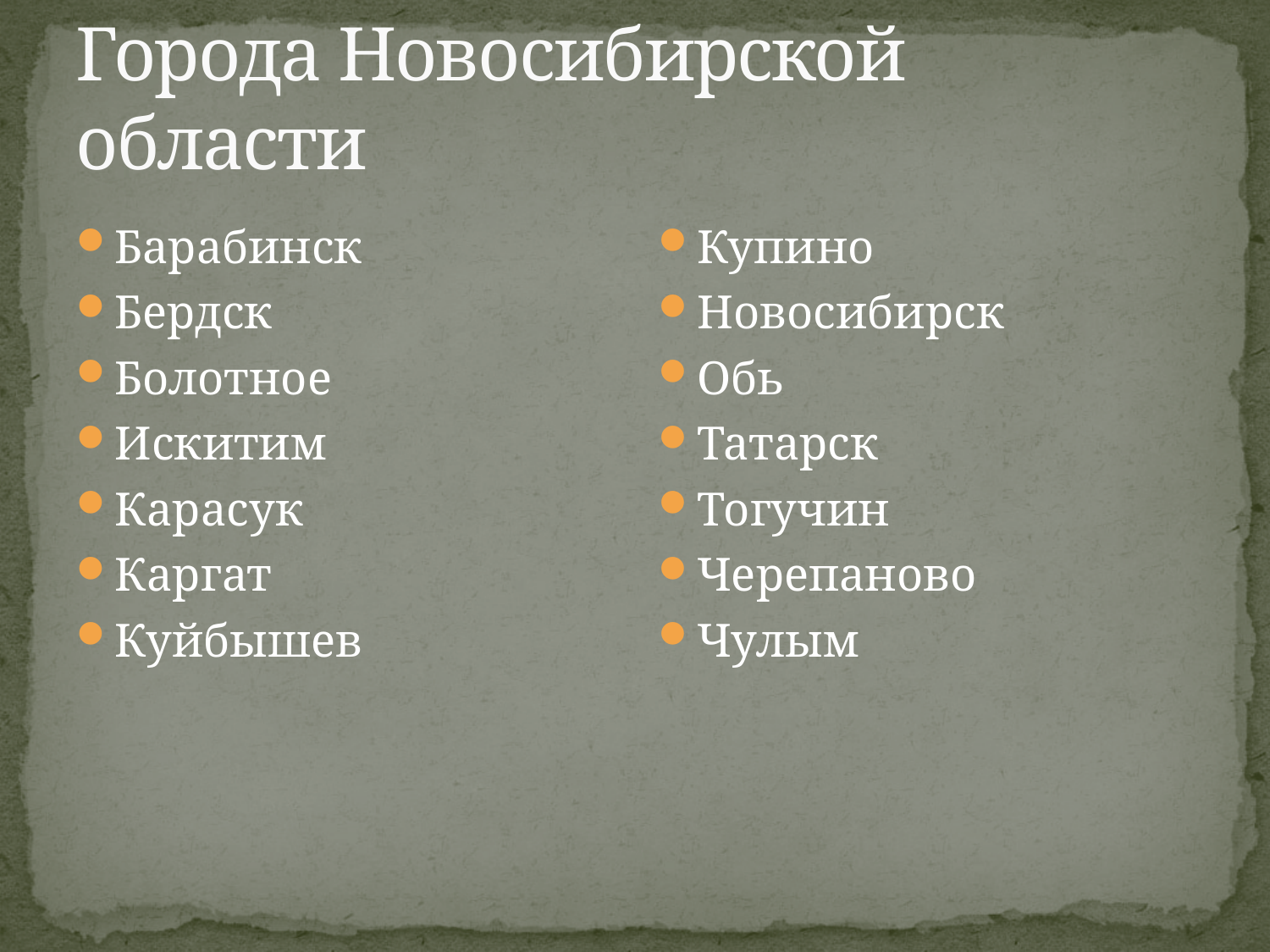

# Города Новосибирской области
Барабинск
Бердск
Болотное
Искитим
Карасук
Каргат
Куйбышев

Купино
Новосибирск
Обь
Татарск
Тогучин
Черепаново
Чулым